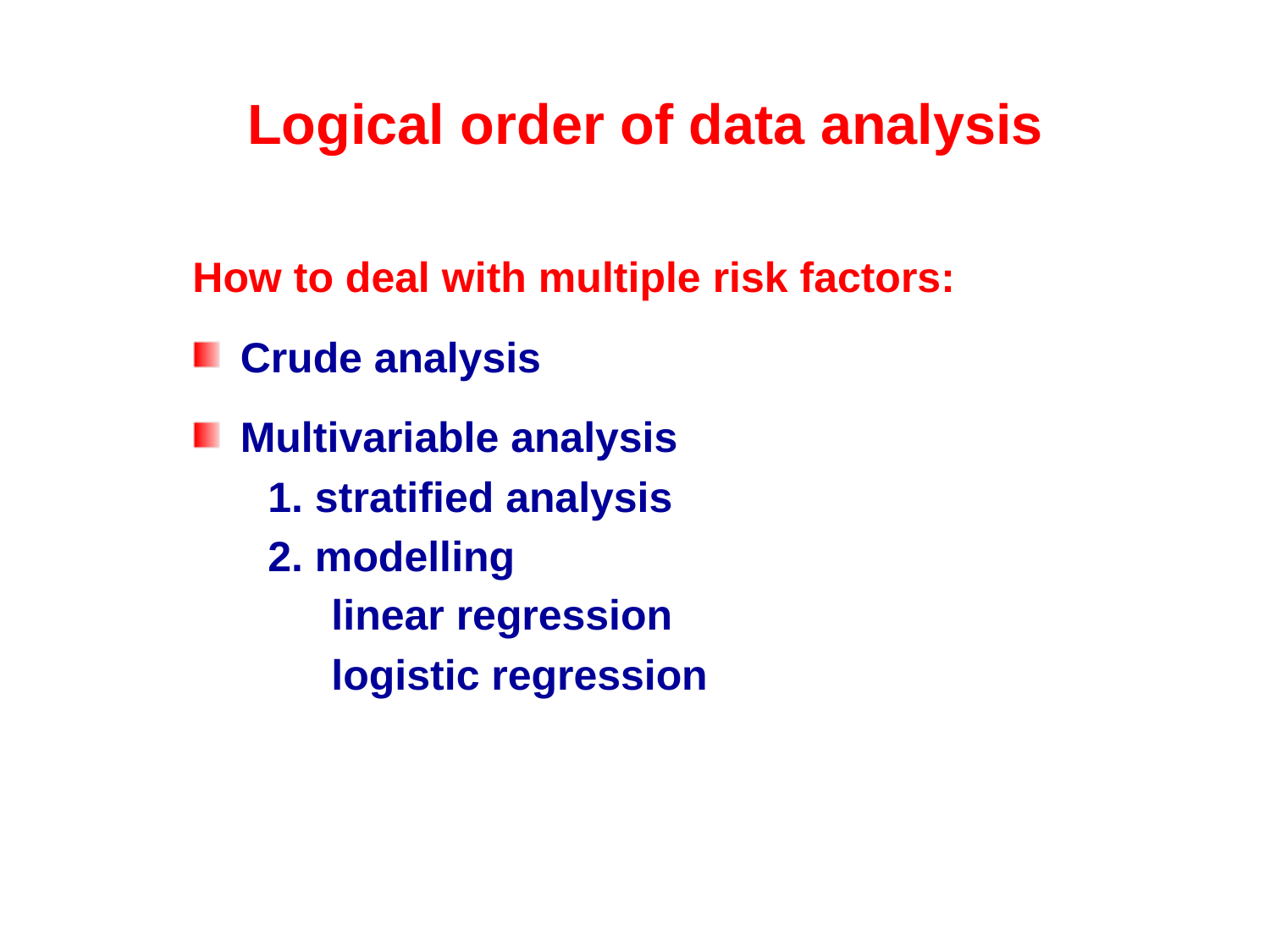

# Logical order of data analysis
How to deal with multiple risk factors:
Crude analysis
Multivariable analysis
 1. stratified analysis
 2. modelling
 linear regression
 logistic regression